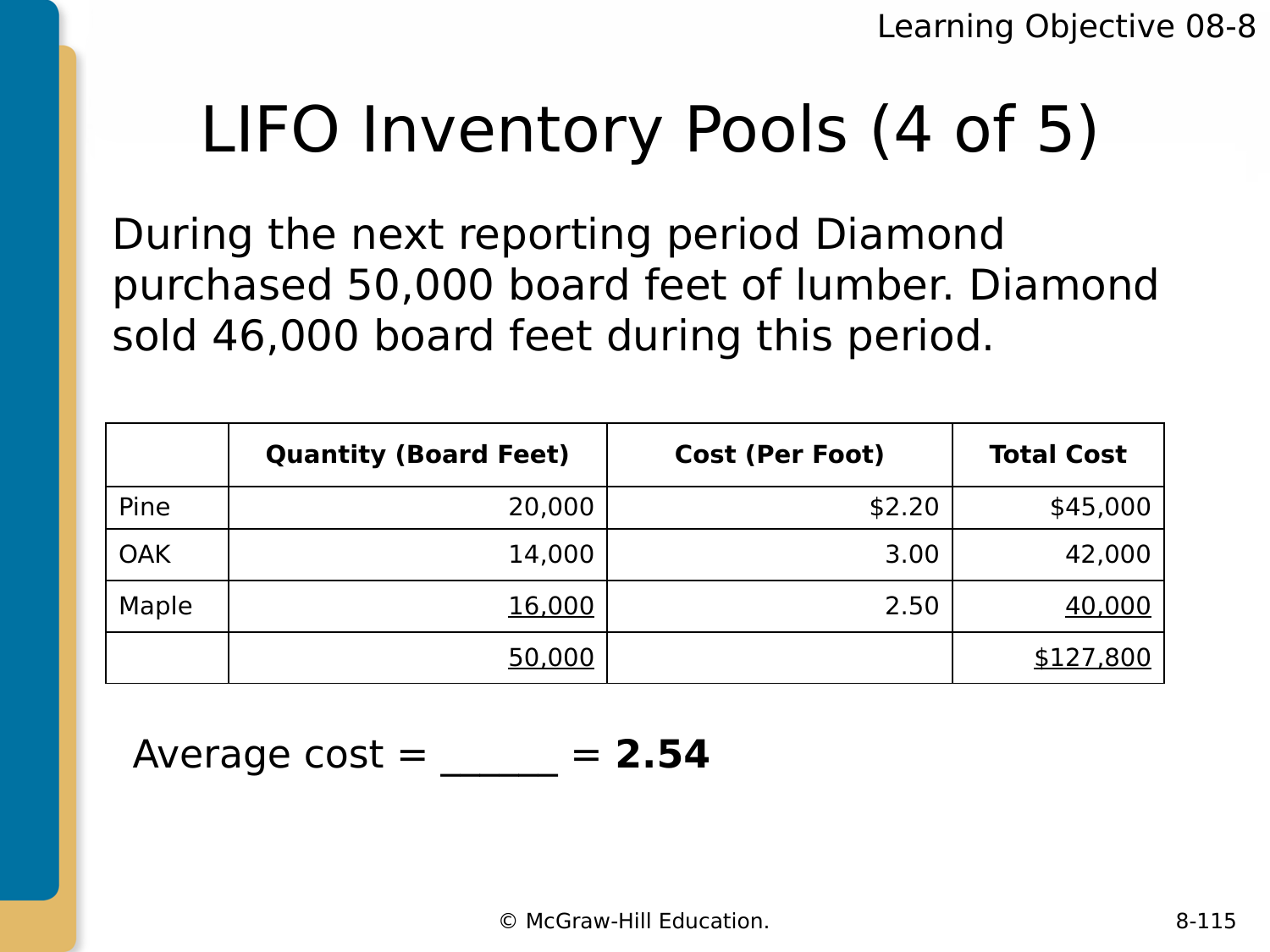

Learning Objective 08-8
# LIFO Inventory Pools (4 of 5)
During the next reporting period Diamond purchased 50,000 board feet of lumber. Diamond sold 46,000 board feet during this period.
|  | Quantity (Board Feet) | Cost (Per Foot) | Total Cost |
| --- | --- | --- | --- |
| Pine | 20,000 | $2.20 | $45,000 |
| OAK | 14,000 | 3.00 | 42,000 |
| Maple | 16,000 | 2.50 | 40,000 |
|  | 50,000 |  | $127,800 |
Average cost = ______ = 2.54